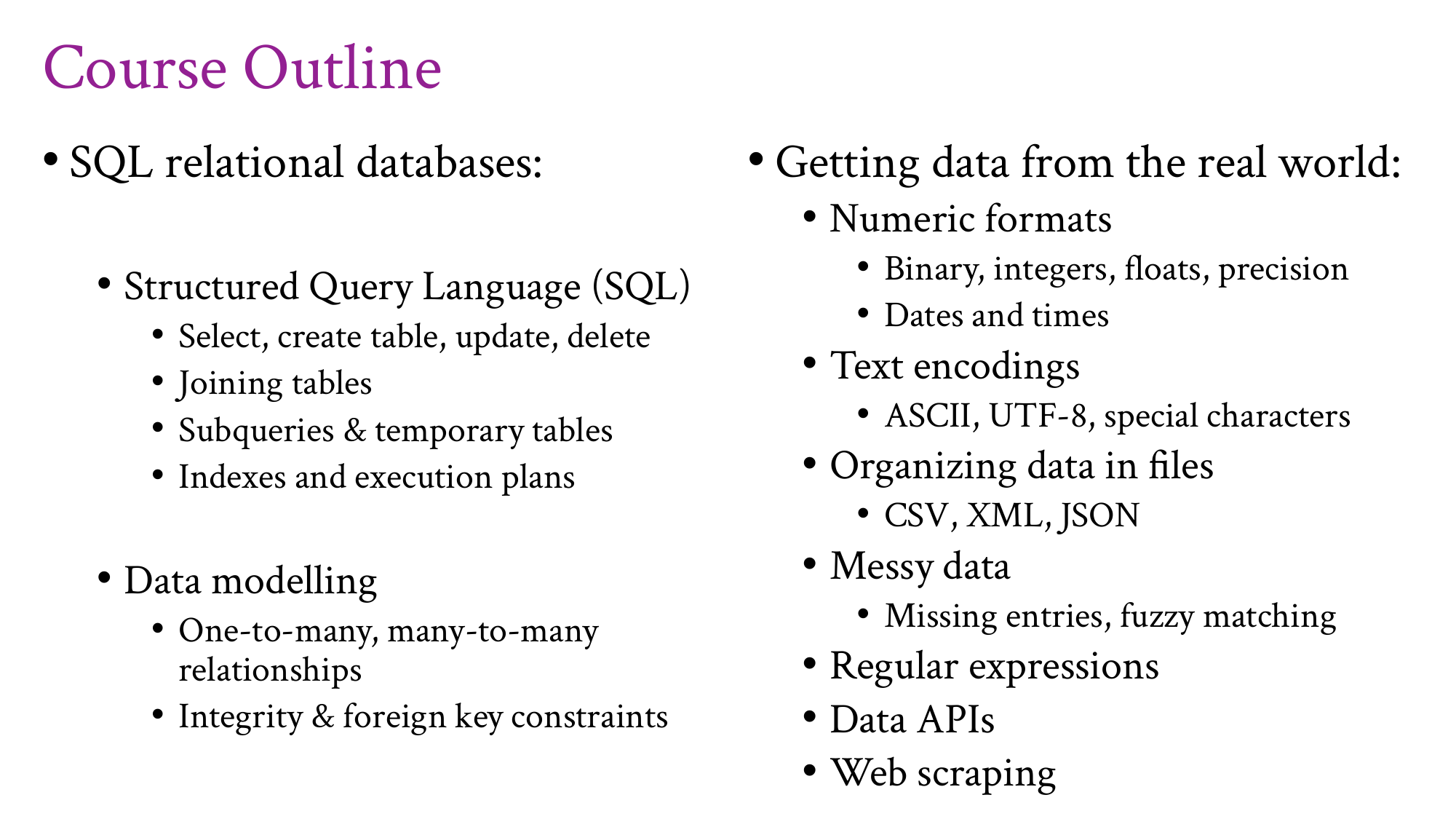

# Course Outline
SQL relational databases:

Structured Query Language (SQL)
Select, create table, update, delete
Joining tables
Subqueries & temporary tables
Indexes and execution plans

Data modelling
One-to-many, many-to-many relationships
Integrity & foreign key constraints
Getting data from the real world:
Numeric formats
Binary, integers, floats, precision
Dates and times
Text encodings
ASCII, UTF-8, special characters
Organizing data in files
CSV, XML, JSON
Messy data
Missing entries, fuzzy matching
Regular expressions
Data APIs
Web scraping